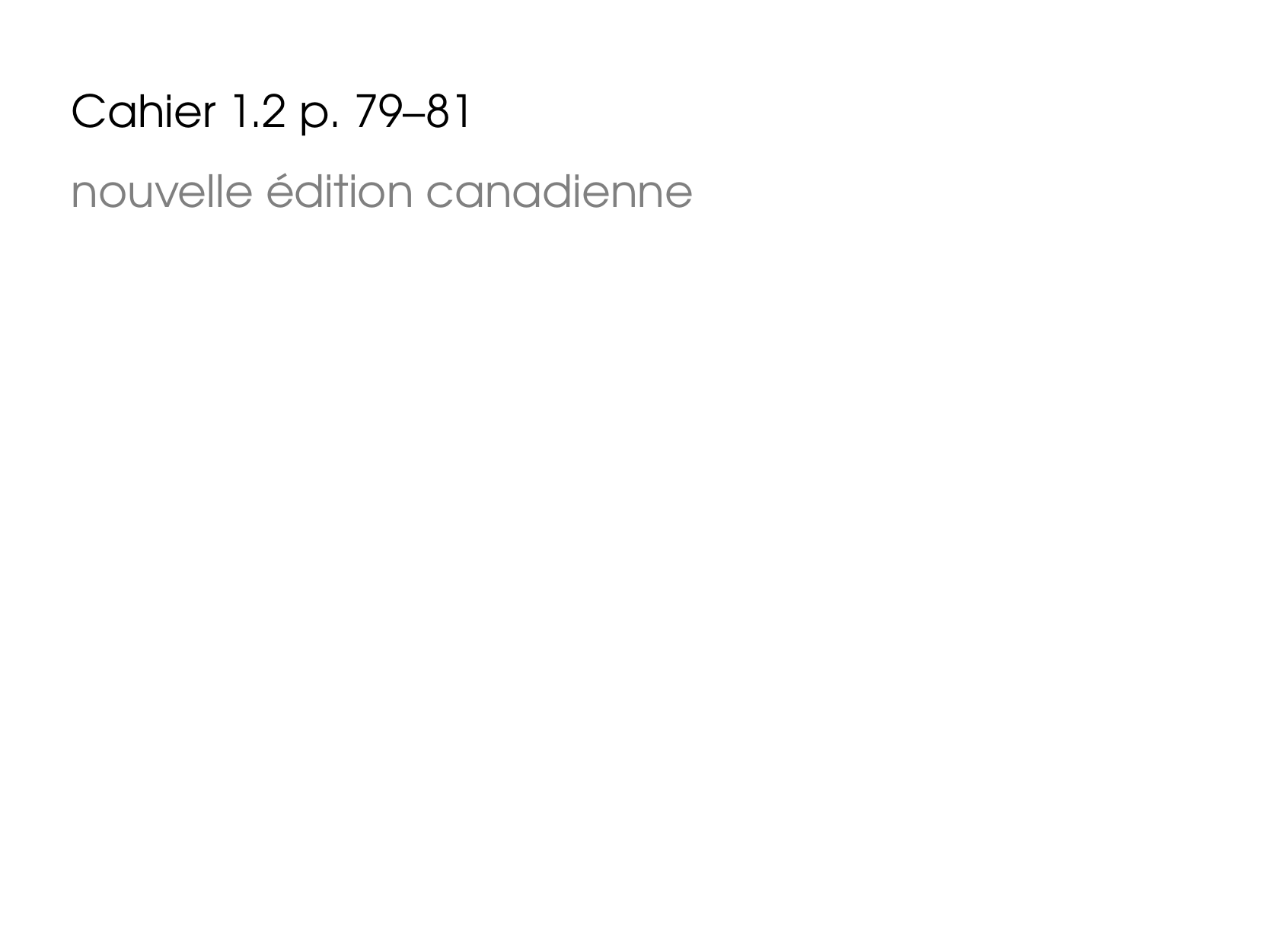

Cahier 1.2 p. 79–81
nouvelle édition canadienne